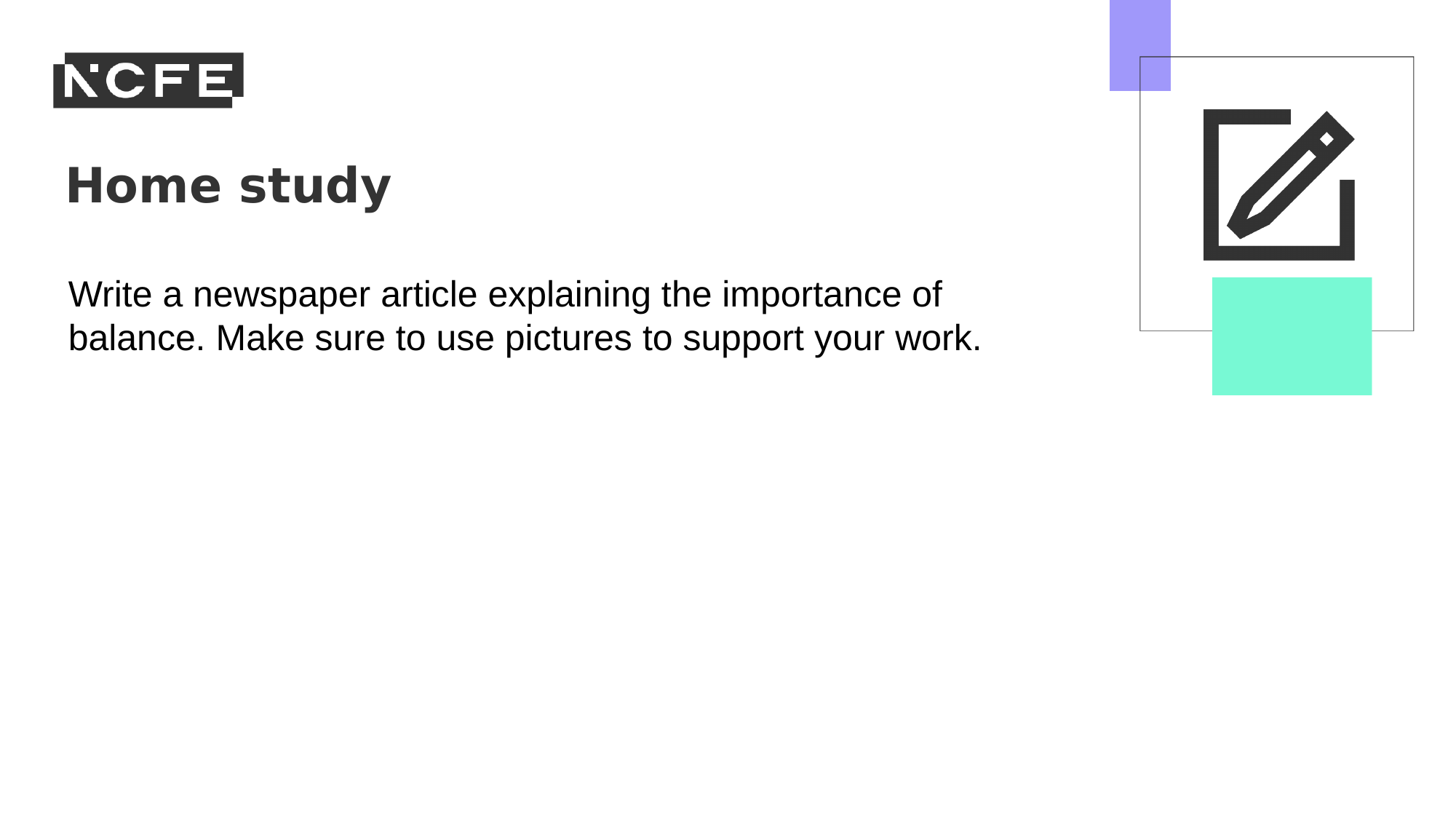

Write a newspaper article explaining the importance of balance. Make sure to use pictures to support your work.